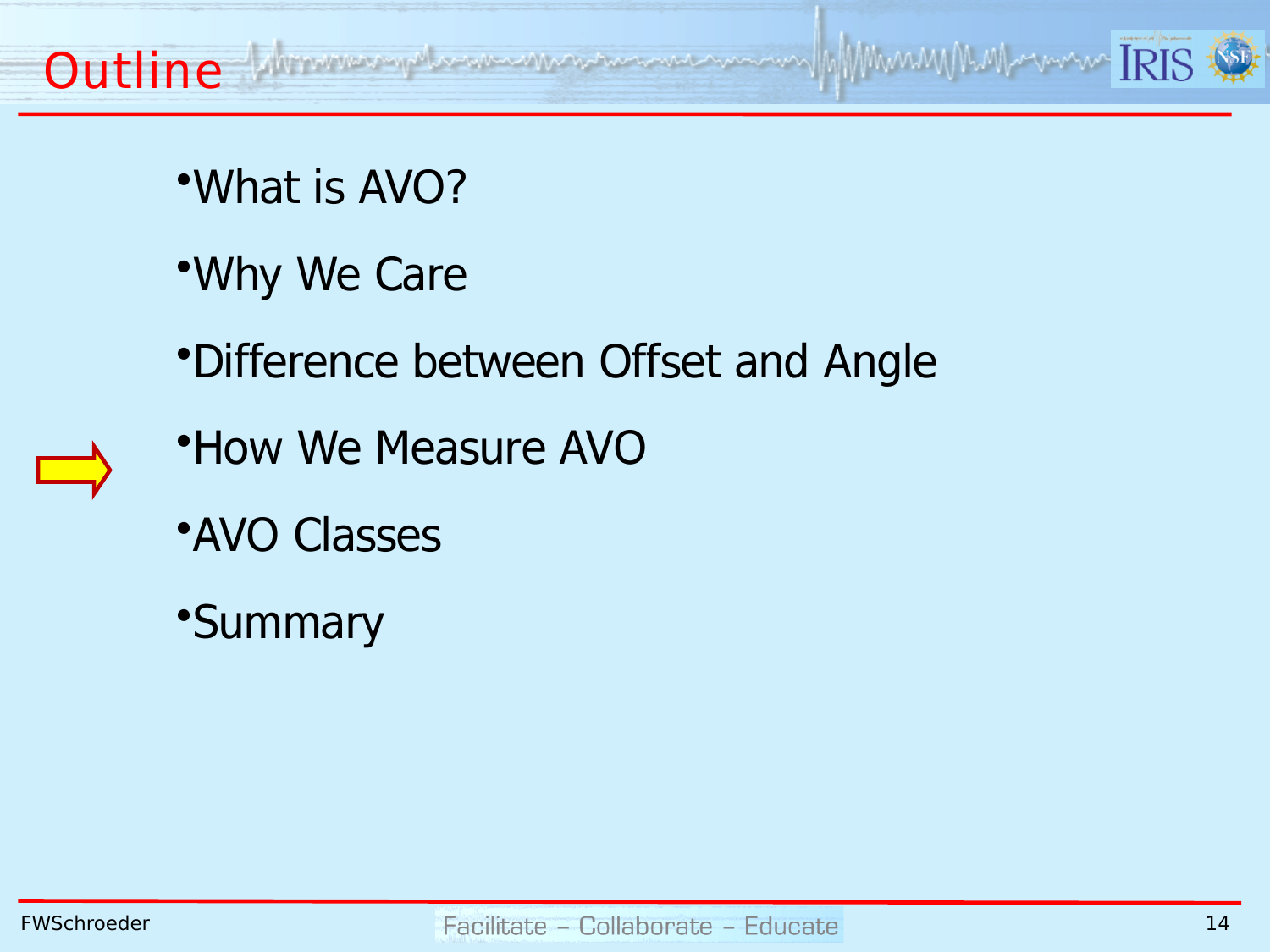

# Outline
What is AVO?
Why We Care
Difference between Offset and Angle
How We Measure AVO
AVO Classes
Summary